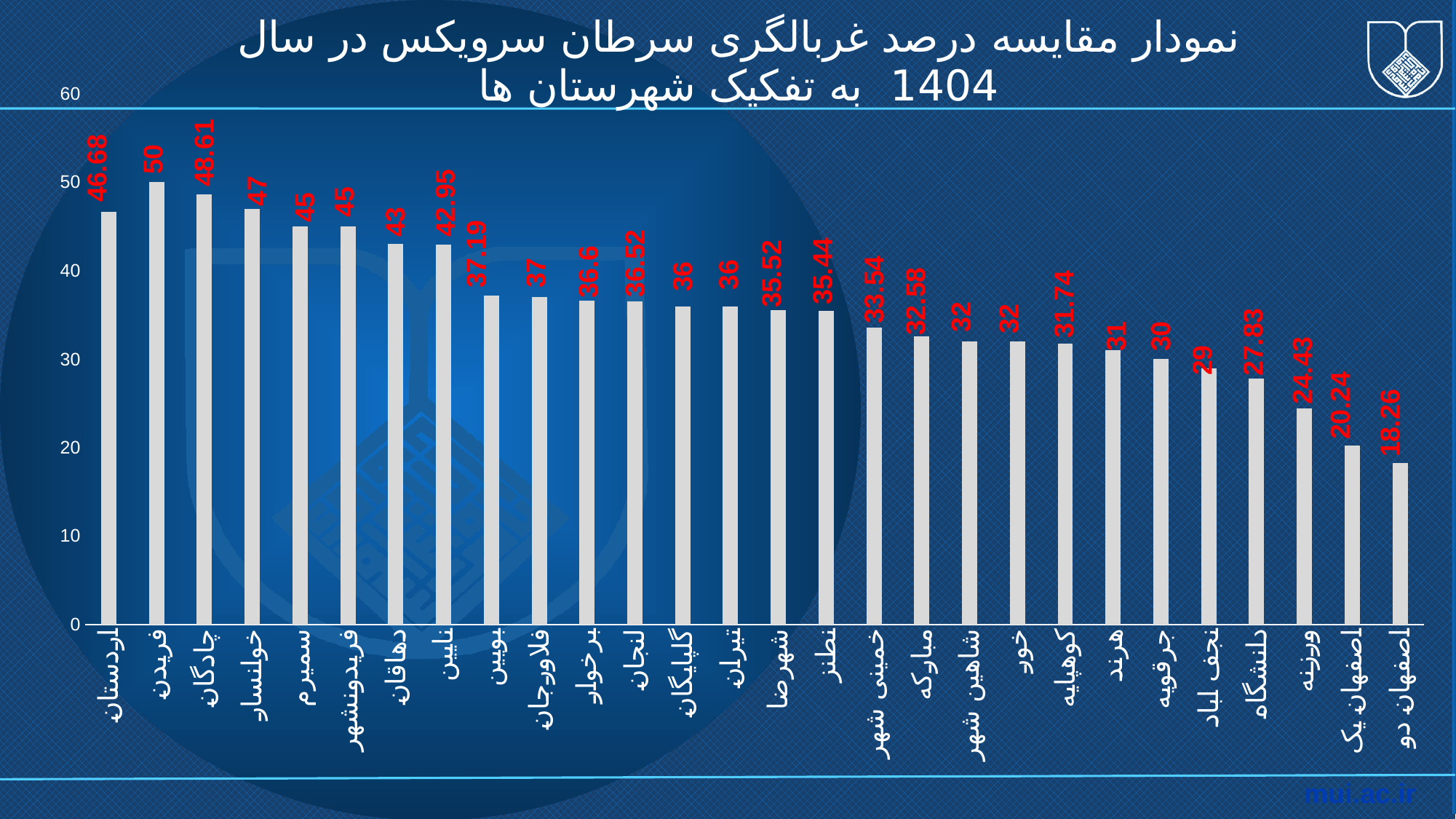

### Chart: نمودار مقایسه درصد غربالگری سرطان سرویکس در سال 1404  به تفکیک شهرستان ها

| Category | 1404 |
|---|---|
| اردستان | 46.68 |
| فریدن | 50.0 |
| چادگان | 48.61 |
| خوانسار | 47.0 |
| سمیرم | 45.0 |
| فریدونشهر | 45.0 |
| دهاقان | 43.0 |
| نایین | 42.95 |
| بویین | 37.19 |
| فلاورجان | 37.0 |
| برخوار | 36.6 |
| لنجان | 36.52 |
| گلپایگان | 36.0 |
| تیران | 36.0 |
| شهرضا | 35.52 |
| نطنز | 35.44 |
| خمینی شهر | 33.54 |
| مبارکه | 32.58 |
| شاهین شهر | 32.0 |
| خور | 32.0 |
| کوهپایه | 31.74 |
| هرند | 31.0 |
| جرقویه | 30.0 |
| نجف اباد | 29.0 |
| دانشگاه | 27.83 |
| ورزنه | 24.43 |
| اصفهان یک | 20.24 |
| اصفهان دو | 18.26 |